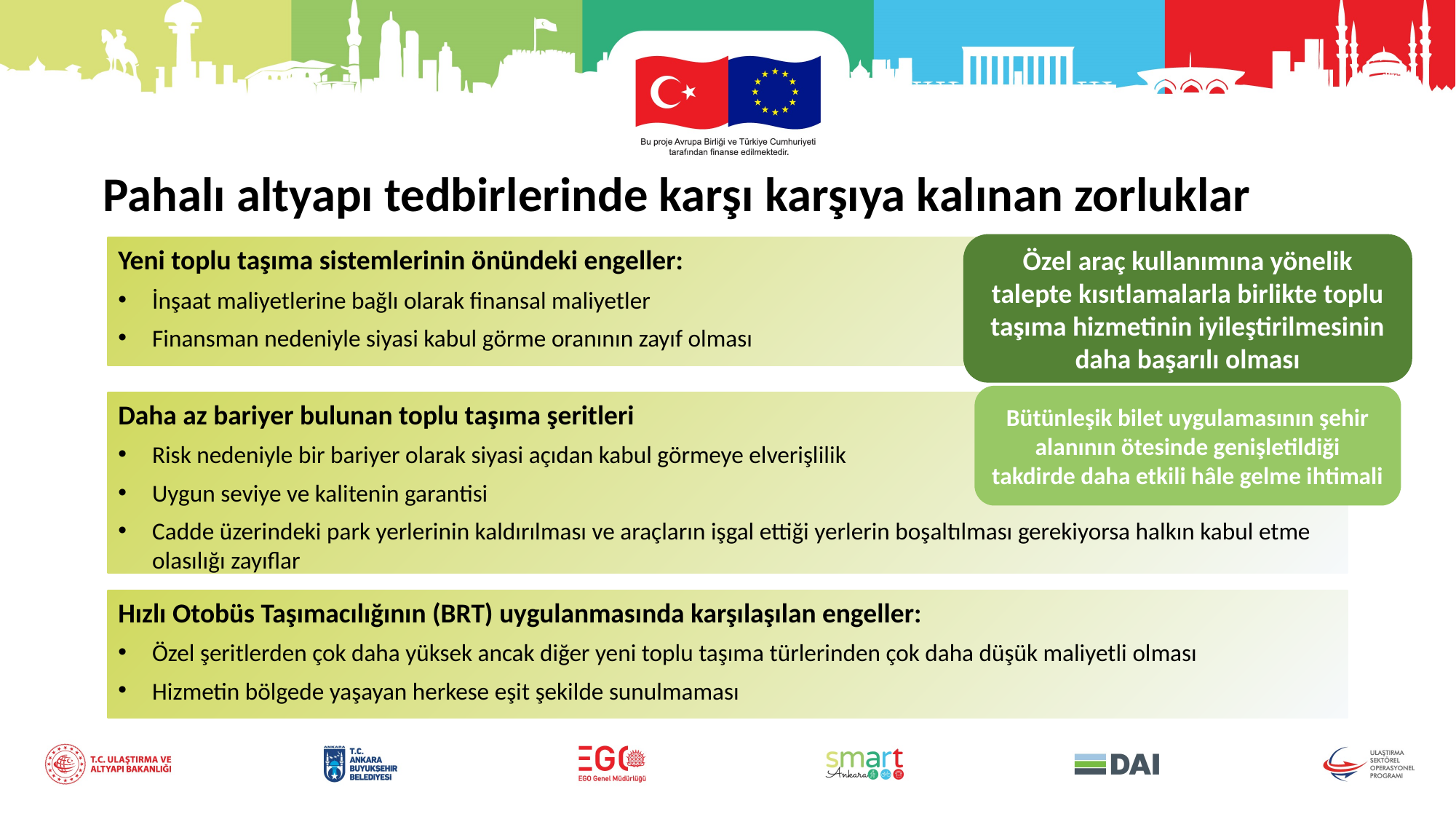

Pahalı altyapı tedbirlerinde karşı karşıya kalınan zorluklar
Özel araç kullanımına yönelik talepte kısıtlamalarla birlikte toplu taşıma hizmetinin iyileştirilmesinin daha başarılı olması
Yeni toplu taşıma sistemlerinin önündeki engeller:
İnşaat maliyetlerine bağlı olarak finansal maliyetler
Finansman nedeniyle siyasi kabul görme oranının zayıf olması
Bütünleşik bilet uygulamasının şehir alanının ötesinde genişletildiği takdirde daha etkili hâle gelme ihtimali
Daha az bariyer bulunan toplu taşıma şeritleri
Risk nedeniyle bir bariyer olarak siyasi açıdan kabul görmeye elverişlilik
Uygun seviye ve kalitenin garantisi
Cadde üzerindeki park yerlerinin kaldırılması ve araçların işgal ettiği yerlerin boşaltılması gerekiyorsa halkın kabul etme olasılığı zayıflar
Hızlı Otobüs Taşımacılığının (BRT) uygulanmasında karşılaşılan engeller:
Özel şeritlerden çok daha yüksek ancak diğer yeni toplu taşıma türlerinden çok daha düşük maliyetli olması
Hizmetin bölgede yaşayan herkese eşit şekilde sunulmaması